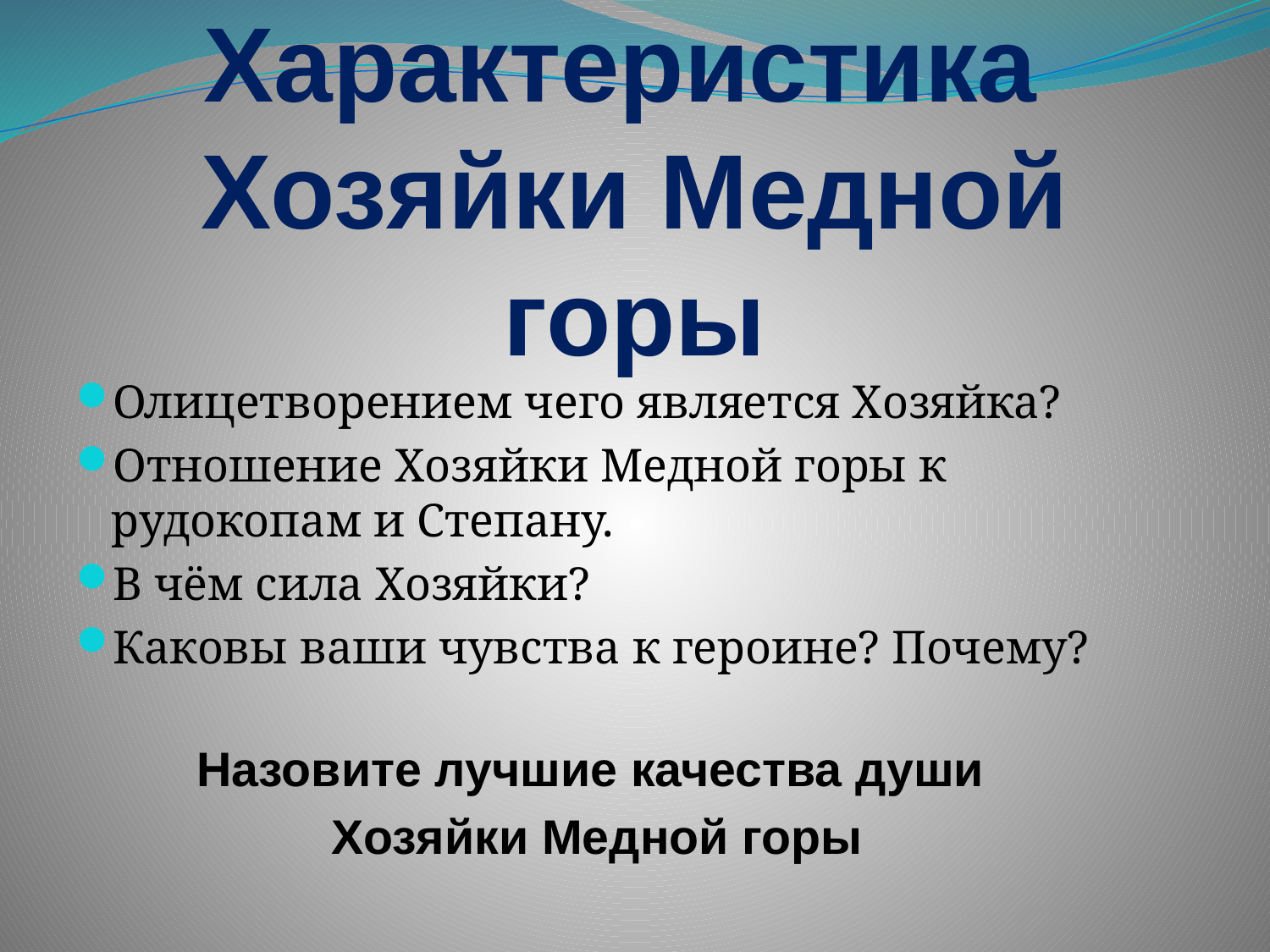

# Характеристика Хозяйки Медной горы
Олицетворением чего является Хозяйка?
Отношение Хозяйки Медной горы к рудокопам и Степану.
В чём сила Хозяйки?
Каковы ваши чувства к героине? Почему?

Назовите лучшие качества души
Хозяйки Медной горы